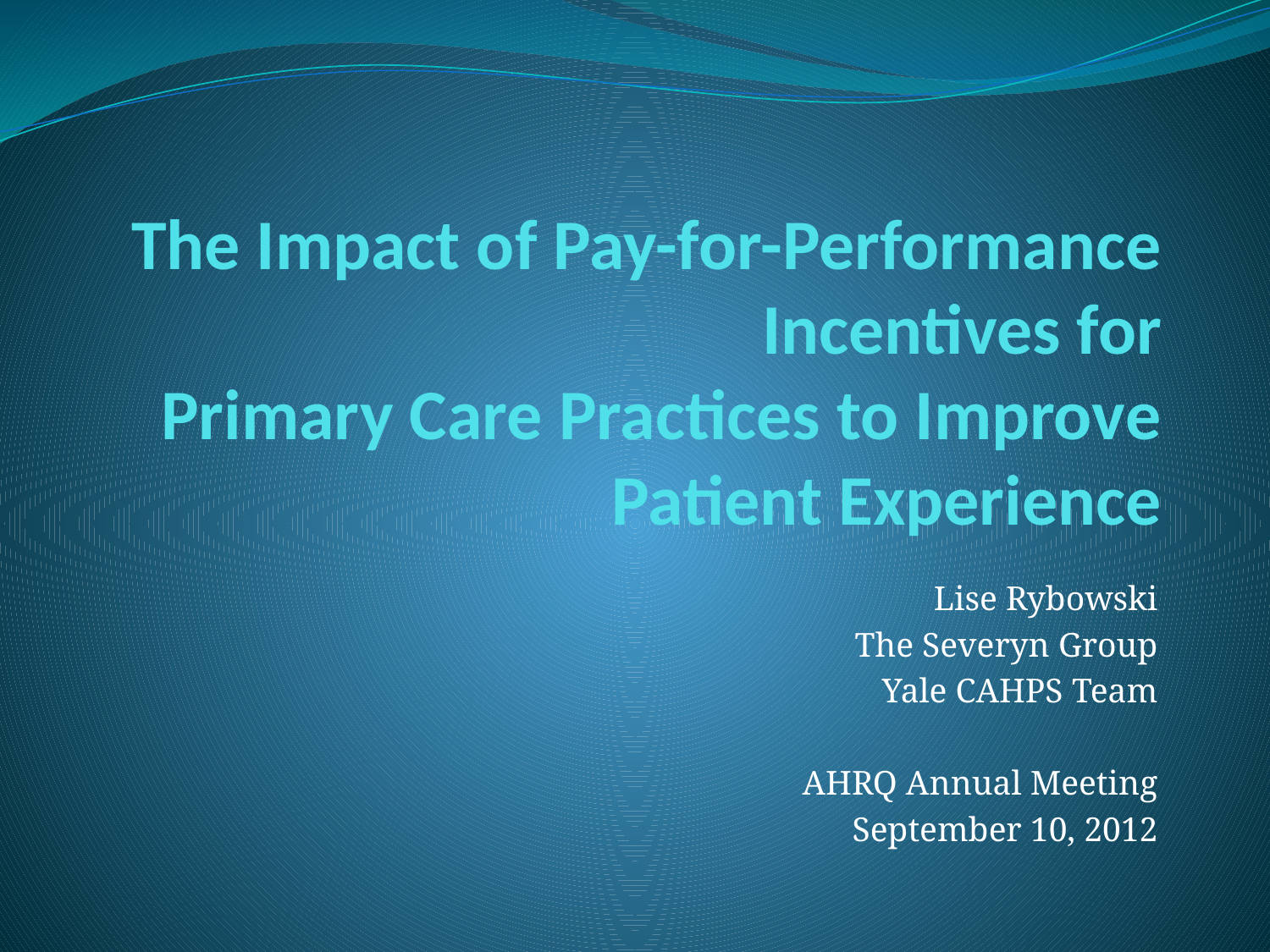

# The Impact of Pay-for-Performance Incentives for Primary Care Practices to Improve Patient Experience
Lise Rybowski
The Severyn Group
 Yale CAHPS Team

AHRQ Annual Meeting
 September 10, 2012